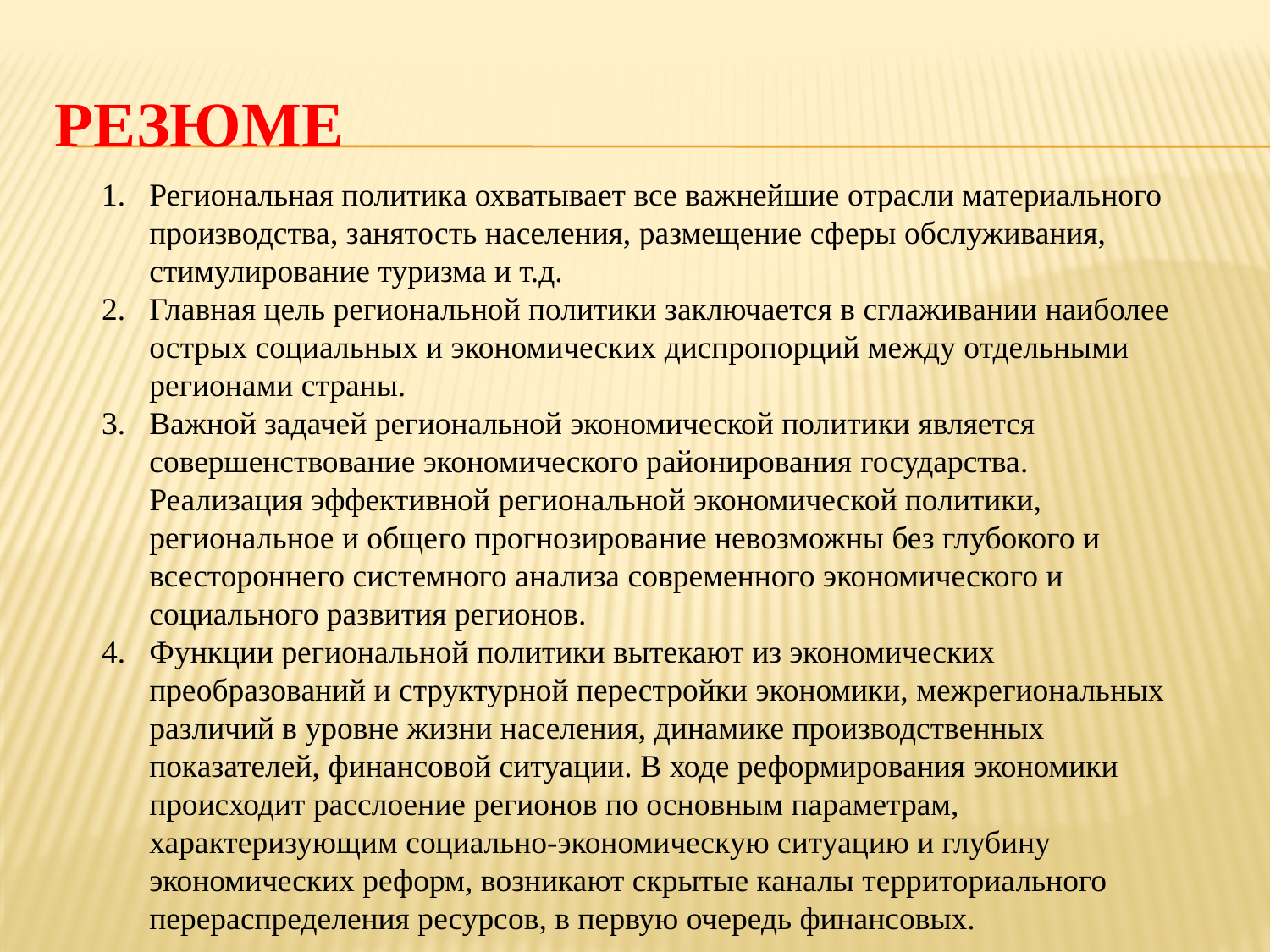

# резюме
Региональная политика охватывает все важнейшие отрасли материального производства, занятость населения, размещение сферы обслуживания, стимулирование туризма и т.д.
Главная цель региональной политики заключается в сглаживании наиболее острых социальных и экономических диспропорций между отдельными регионами страны.
Важной задачей региональной экономической политики является совершенствование экономического районирования государства. Реализация эффективной региональной экономической политики, региональное и общего прогнозирование невозможны без глубокого и всестороннего системного анализа современного экономического и социального развития регионов.
Функции региональной политики вытекают из экономических преобразований и структурной перестройки экономики, межрегиональных различий в уровне жизни населения, динамике производственных показателей, финансовой ситуации. В ходе реформирования экономики происходит расслоение регионов по основным параметрам, характеризующим социально-экономическую ситуацию и глубину экономических реформ, возникают скрытые каналы территориального перераспределения ресурсов, в первую очередь финансовых.